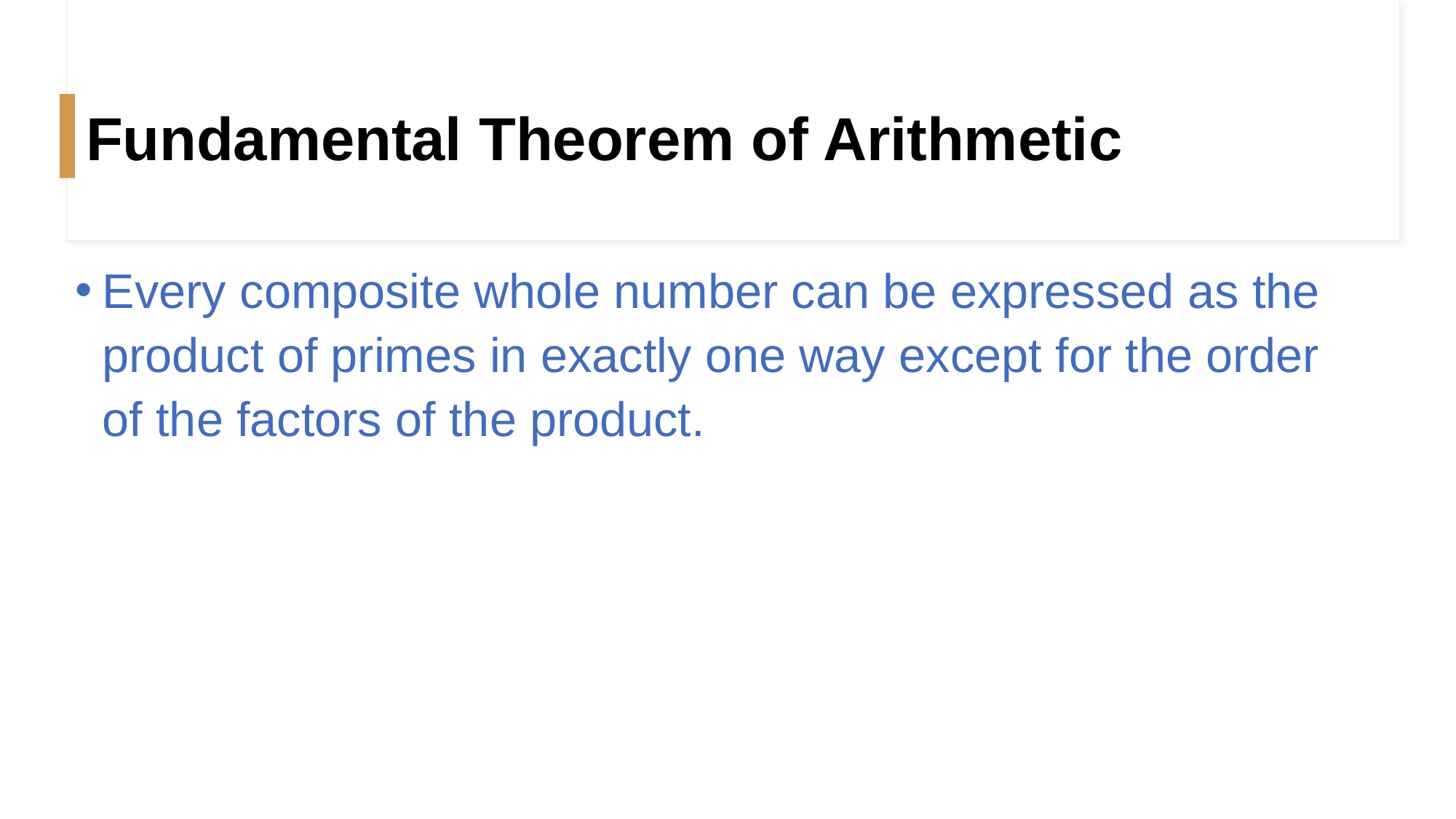

# Fundamental Theorem of Arithmetic
Every composite whole number can be expressed as the product of primes in exactly one way except for the order of the factors of the product.